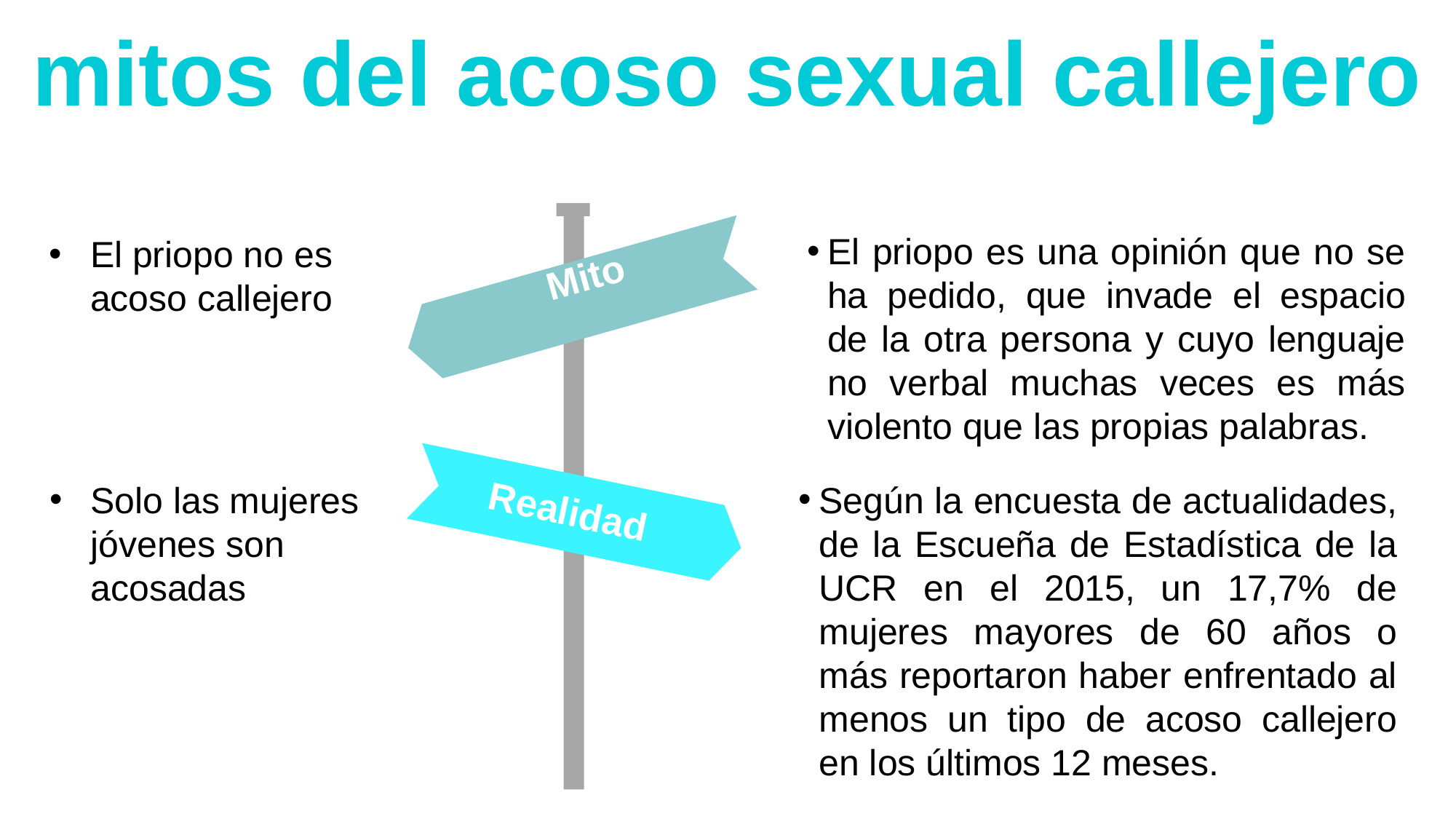

mitos del acoso sexual callejero

Mito

Realidad
El priopo es una opinión que no se ha pedido, que invade el espacio de la otra persona y cuyo lenguaje no verbal muchas veces es más violento que las propias palabras.
El priopo no es acoso callejero
Solo las mujeres jóvenes son acosadas
Según la encuesta de actualidades, de la Escueña de Estadística de la UCR en el 2015, un 17,7% de mujeres mayores de 60 años o más reportaron haber enfrentado al menos un tipo de acoso callejero en los últimos 12 meses.